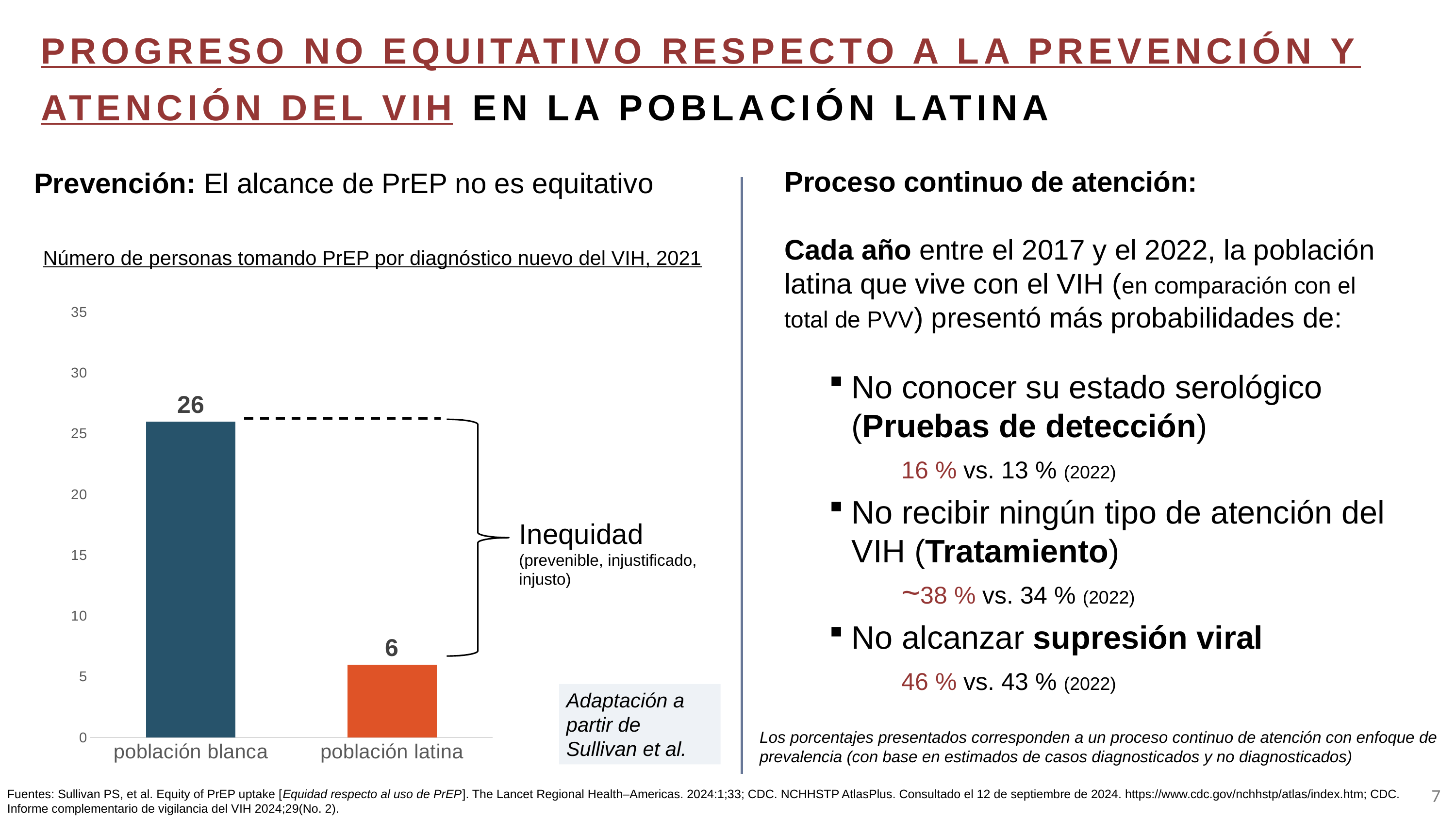

PROGRESO NO EQUITATIVO RESPECTO A LA PREVENCIÓN Y ATENCIÓN DEL VIH EN LA POBLACIÓN LATINA
Proceso continuo de atención:

Cada año entre el 2017 y el 2022, la población latina que vive con el VIH (en comparación con el total de PVV) presentó más probabilidades de:
Prevención: El alcance de PrEP no es equitativo
Número de personas tomando PrEP por diagnóstico nuevo del VIH, 2021

### Chart

| Category |  |
|---|---|
| población blanca | 26.0 |
| población latina | 6.0 |
No conocer su estado serológico (Pruebas de detección)
	16 % vs. 13 % (2022)
No recibir ningún tipo de atención del VIH (Tratamiento)
	~38 % vs. 34 % (2022)
No alcanzar supresión viral
	46 % vs. 43 % (2022)

Inequidad
(prevenible, injustificado, injusto)
Adaptación a partir de Sullivan et al.
Los porcentajes presentados corresponden a un proceso continuo de atención con enfoque de prevalencia (con base en estimados de casos diagnosticados y no diagnosticados)
7
Fuentes: Sullivan PS, et al. Equity of PrEP uptake [Equidad respecto al uso de PrEP]. The Lancet Regional Health–Americas. 2024:1;33; CDC. NCHHSTP AtlasPlus. Consultado el 12 de septiembre de 2024. https://www.cdc.gov/nchhstp/atlas/index.htm; CDC. Informe complementario de vigilancia del VIH 2024;29(No. 2).